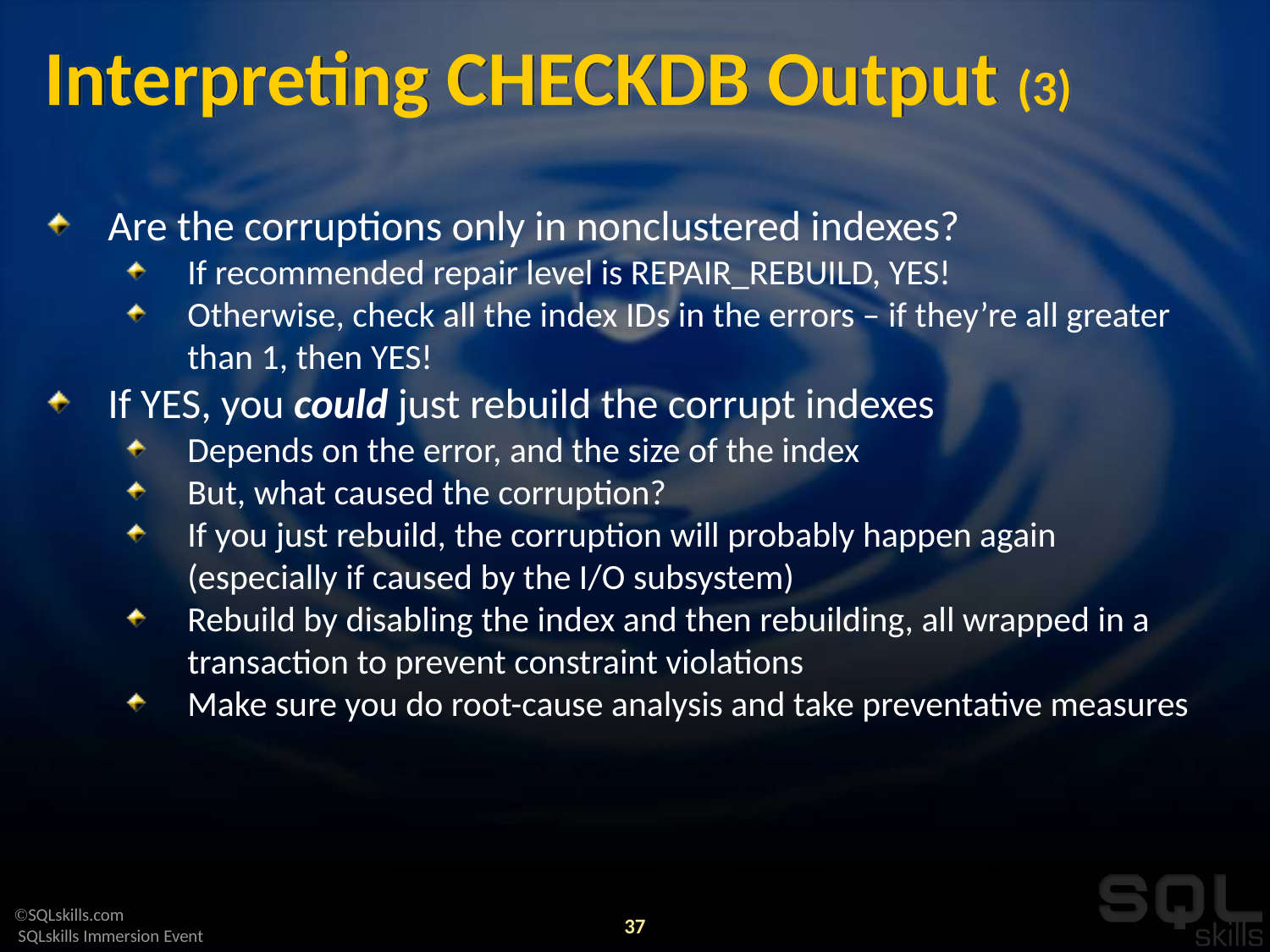

# Interpreting CHECKDB Output (3)
Are the corruptions only in nonclustered indexes?
If recommended repair level is REPAIR_REBUILD, YES!
Otherwise, check all the index IDs in the errors – if they’re all greater than 1, then YES!
If YES, you could just rebuild the corrupt indexes
Depends on the error, and the size of the index
But, what caused the corruption?
If you just rebuild, the corruption will probably happen again (especially if caused by the I/O subsystem)
Rebuild by disabling the index and then rebuilding, all wrapped in a transaction to prevent constraint violations
Make sure you do root-cause analysis and take preventative measures

37